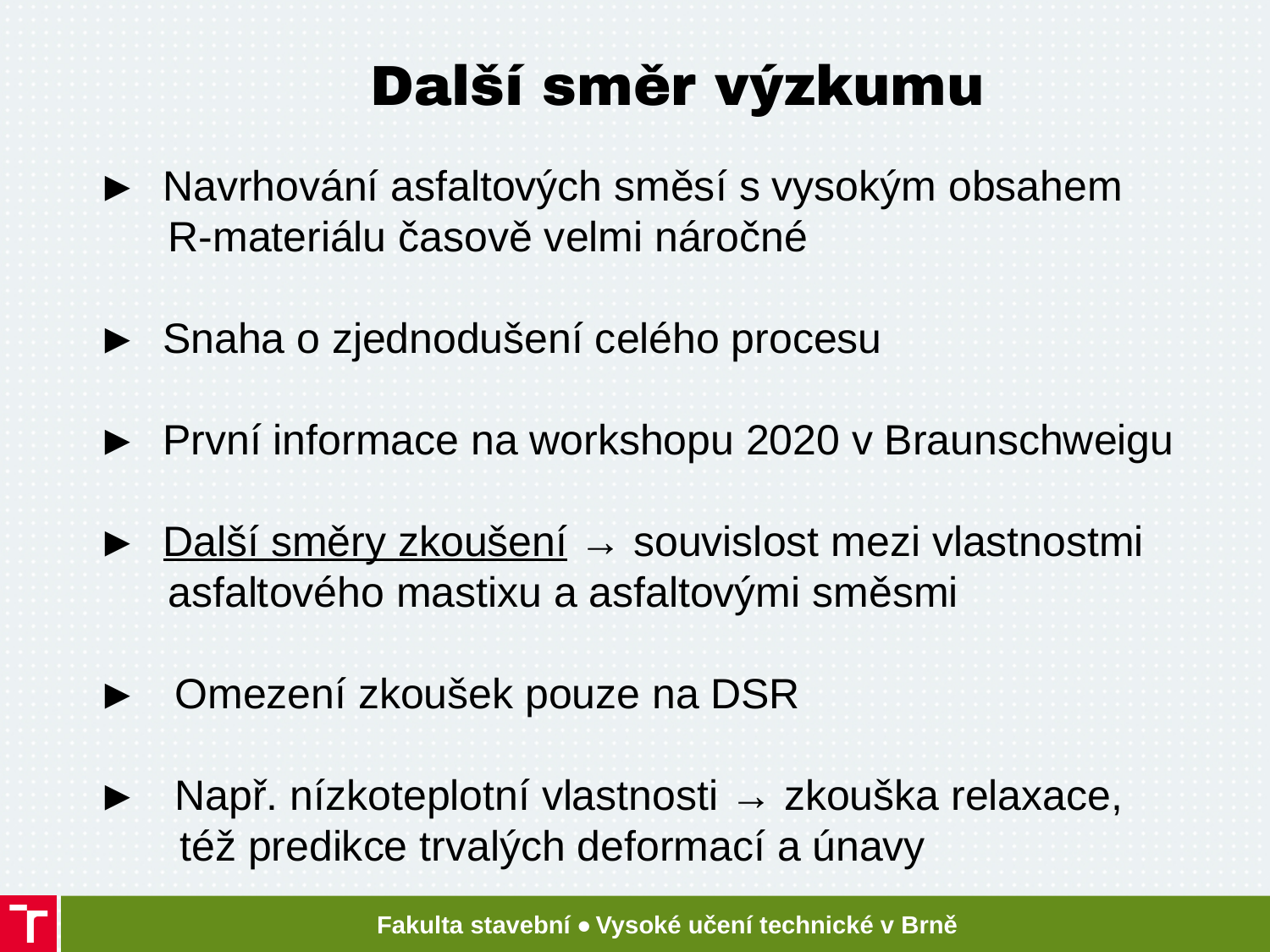

# Další směr výzkumu ►  Navrhování asfaltových směsí s vysokým obsahem R-materiálu časově velmi náročné ►  Snaha o zjednodušení celého procesu ►  První informace na workshopu 2020 v Braunschweigu ►  Další směry zkoušení → souvislost mezi vlastnostmi asfaltového mastixu a asfaltovými směsmi ►   Omezení zkoušek pouze na DSR ►   Např. nízkoteplotní vlastnosti → zkouška relaxace, též predikce trvalých deformací a únavy